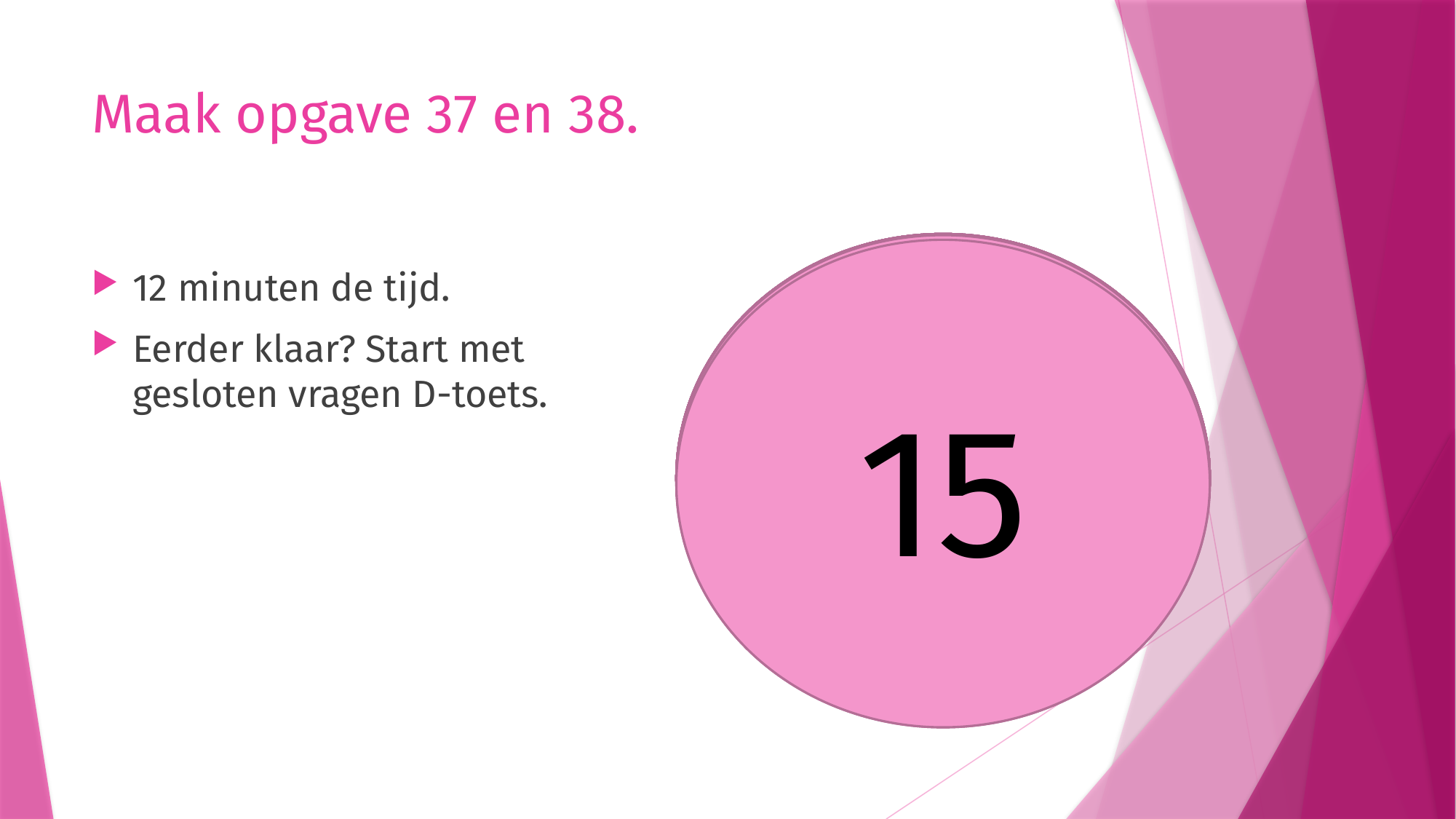

# Maak opgave 37 en 38.
10
9
8
5
6
7
4
3
1
2
14
13
11
15
12
12 minuten de tijd.
Eerder klaar? Start met gesloten vragen D-toets.